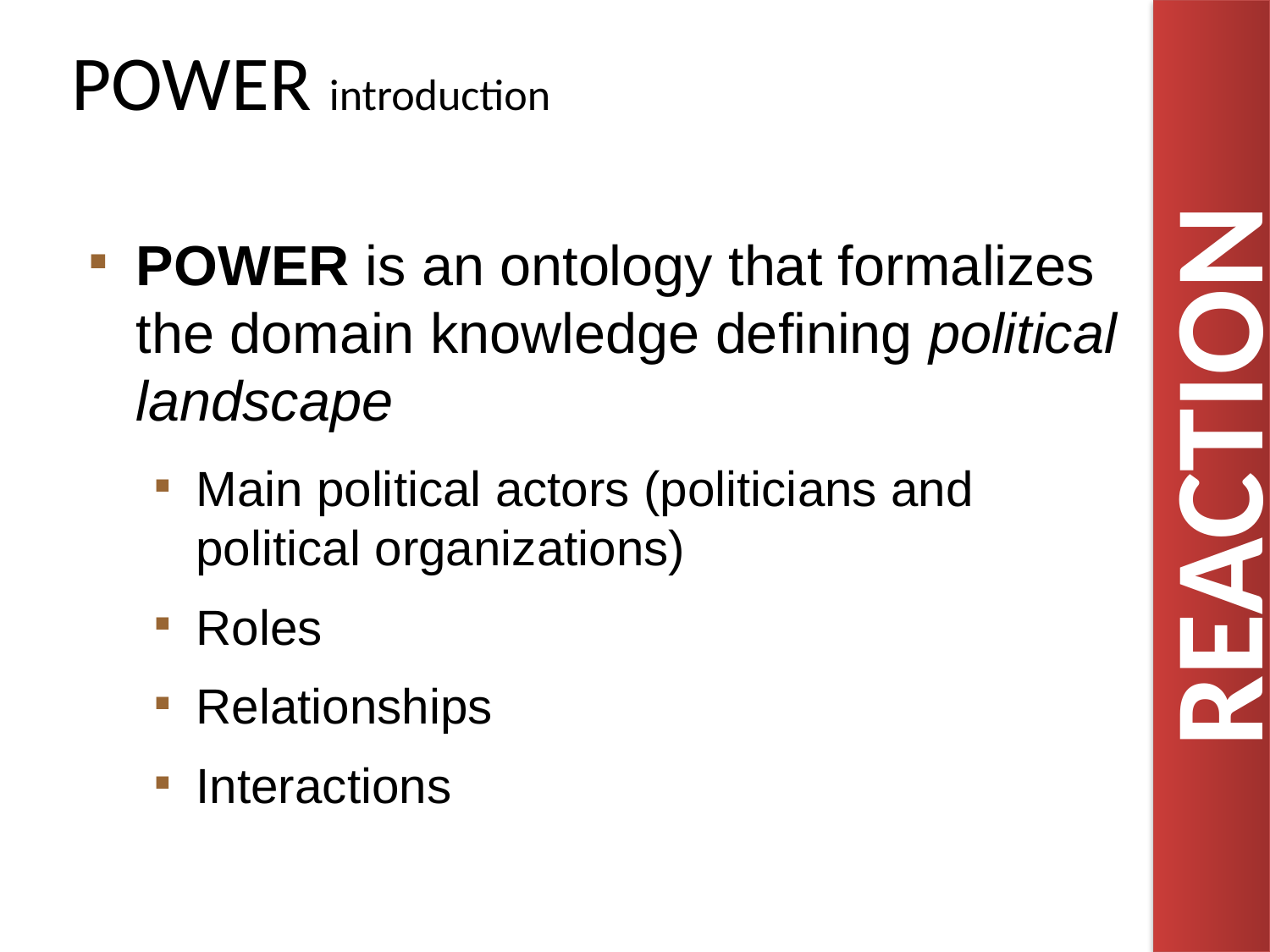

POWER introduction
POWER is an ontology that formalizes the domain knowledge defining political landscape
Main political actors (politicians and political organizations)
Roles
Relationships
Interactions